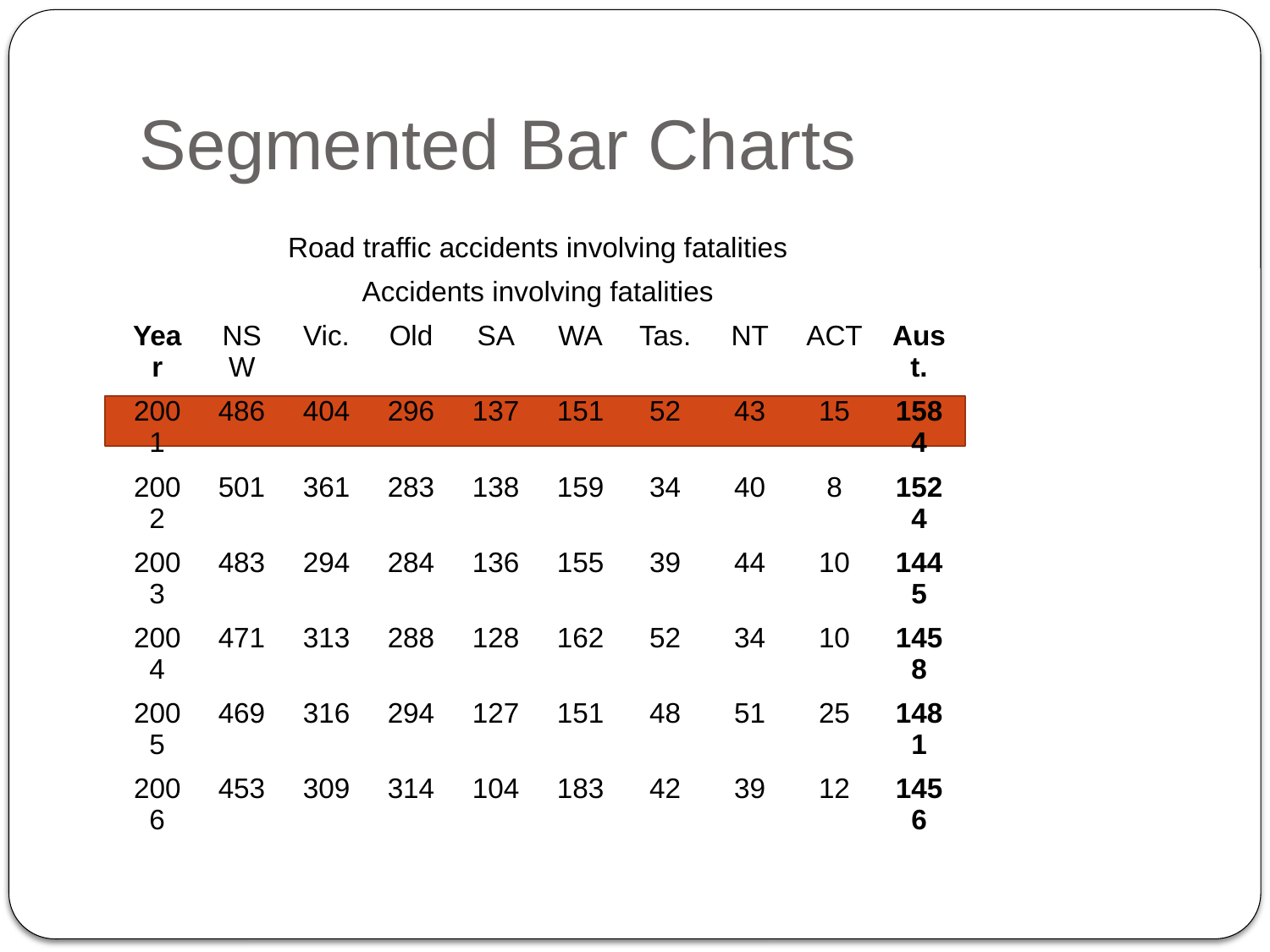

# Segmented Bar Charts
| Road traffic accidents involving fatalities |  |  |  |  |  |  |  |  |  |
| --- | --- | --- | --- | --- | --- | --- | --- | --- | --- |
| Accidents involving fatalities |  |  |  |  |  |  |  |  |  |
| Year | NSW | Vic. | Old | SA | WA | Tas. | NT | ACT | Aust. |
| 2001 | 486 | 404 | 296 | 137 | 151 | 52 | 43 | 15 | 1584 |
| 2002 | 501 | 361 | 283 | 138 | 159 | 34 | 40 | 8 | 1524 |
| 2003 | 483 | 294 | 284 | 136 | 155 | 39 | 44 | 10 | 1445 |
| 2004 | 471 | 313 | 288 | 128 | 162 | 52 | 34 | 10 | 1458 |
| 2005 | 469 | 316 | 294 | 127 | 151 | 48 | 51 | 25 | 1481 |
| 2006 | 453 | 309 | 314 | 104 | 183 | 42 | 39 | 12 | 1456 |